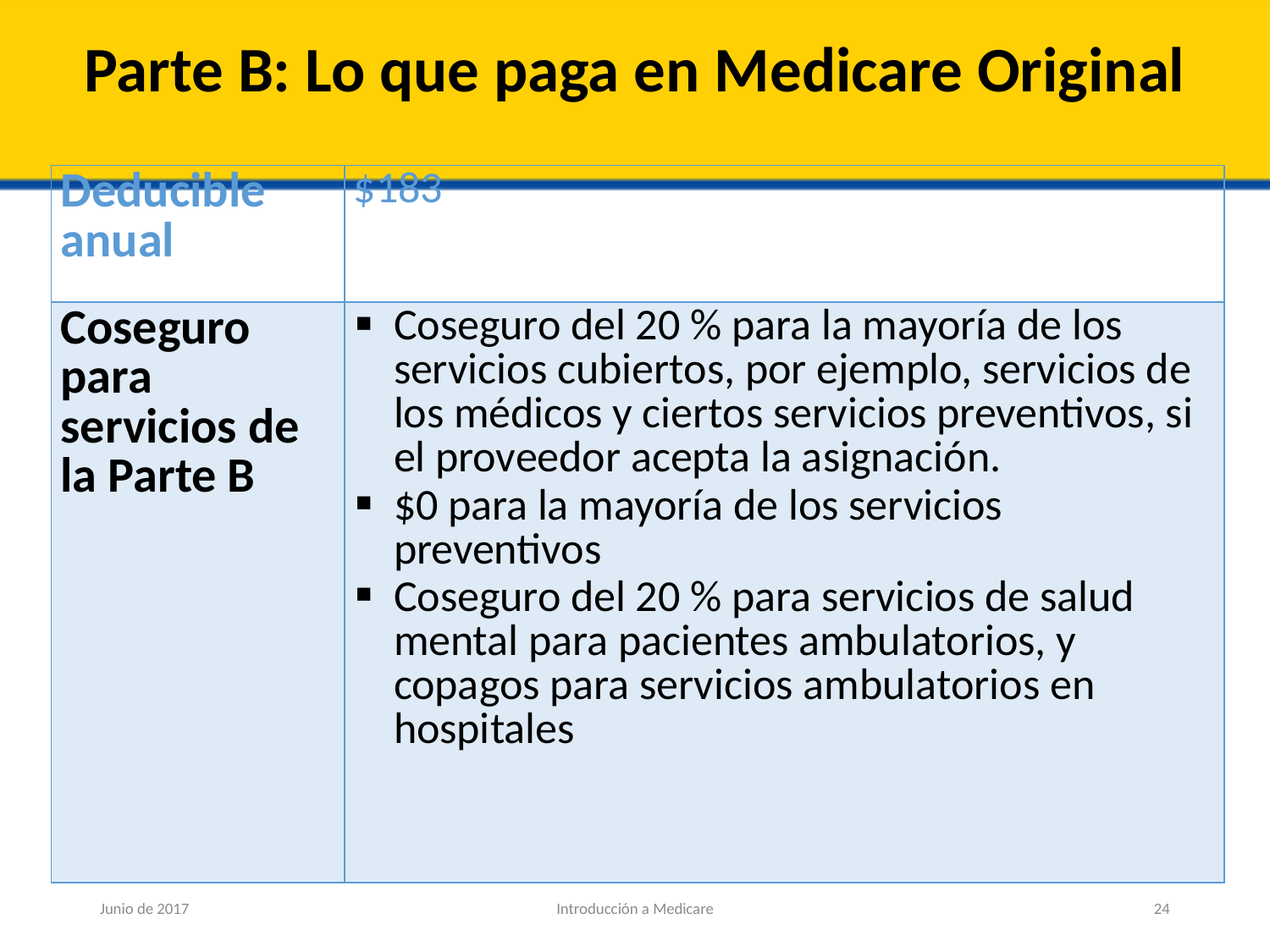

# Parte B: Lo que paga en Medicare Original
| Deducible anual | $183 |
| --- | --- |
| Coseguro para servicios de la Parte B | Coseguro del 20 % para la mayoría de los servicios cubiertos, por ejemplo, servicios de los médicos y ciertos servicios preventivos, si el proveedor acepta la asignación. $0 para la mayoría de los servicios preventivos Coseguro del 20 % para servicios de salud mental para pacientes ambulatorios, y copagos para servicios ambulatorios en hospitales |
Junio de 2017
Introducción a Medicare
24